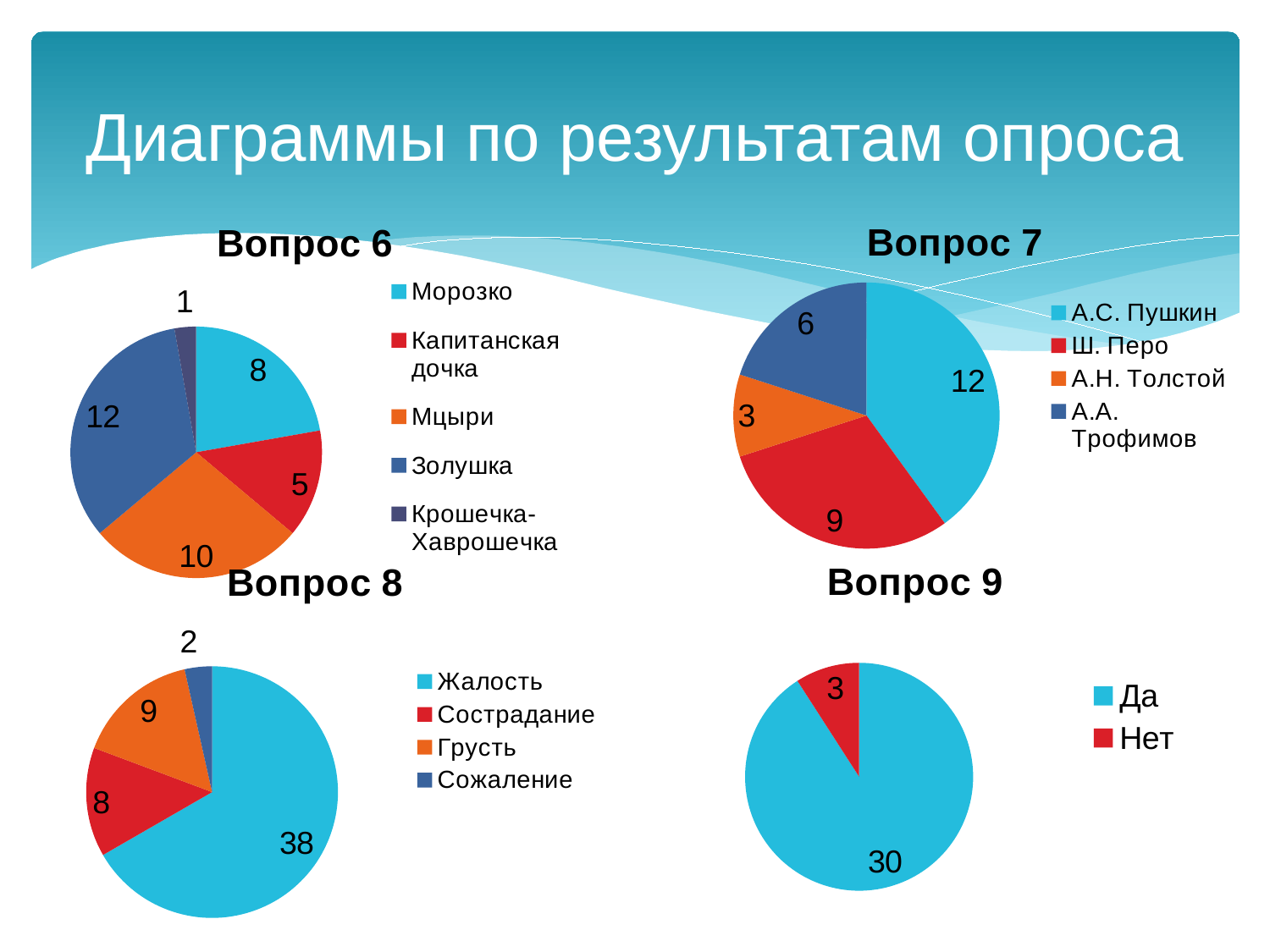

# Диаграммы по результатам опроса

### Chart:

| Category | Вопрос 6 |
|---|---|
| Морозко | 8.0 |
| Капитанская дочка | 5.0 |
| Мцыри | 10.0 |
| Золушка | 12.0 |
| Крошечка-Хаврошечка | 1.0 |

### Chart:

| Category | Вопрос 7 |
|---|---|
| А.С. Пушкин | 12.0 |
| Ш. Перо | 9.0 |
| А.Н. Толстой | 3.0 |
| А.А. Трофимов | 6.0 |

### Chart:

| Category | Вопрос 8 |
|---|---|
| Жалость | 38.0 |
| Сострадание | 8.0 |
| Грусть | 9.0 |
| Сожаление | 2.0 |

### Chart:

| Category | Вопрос 9 |
|---|---|
| Да | 30.0 |
| Нет | 3.0 |